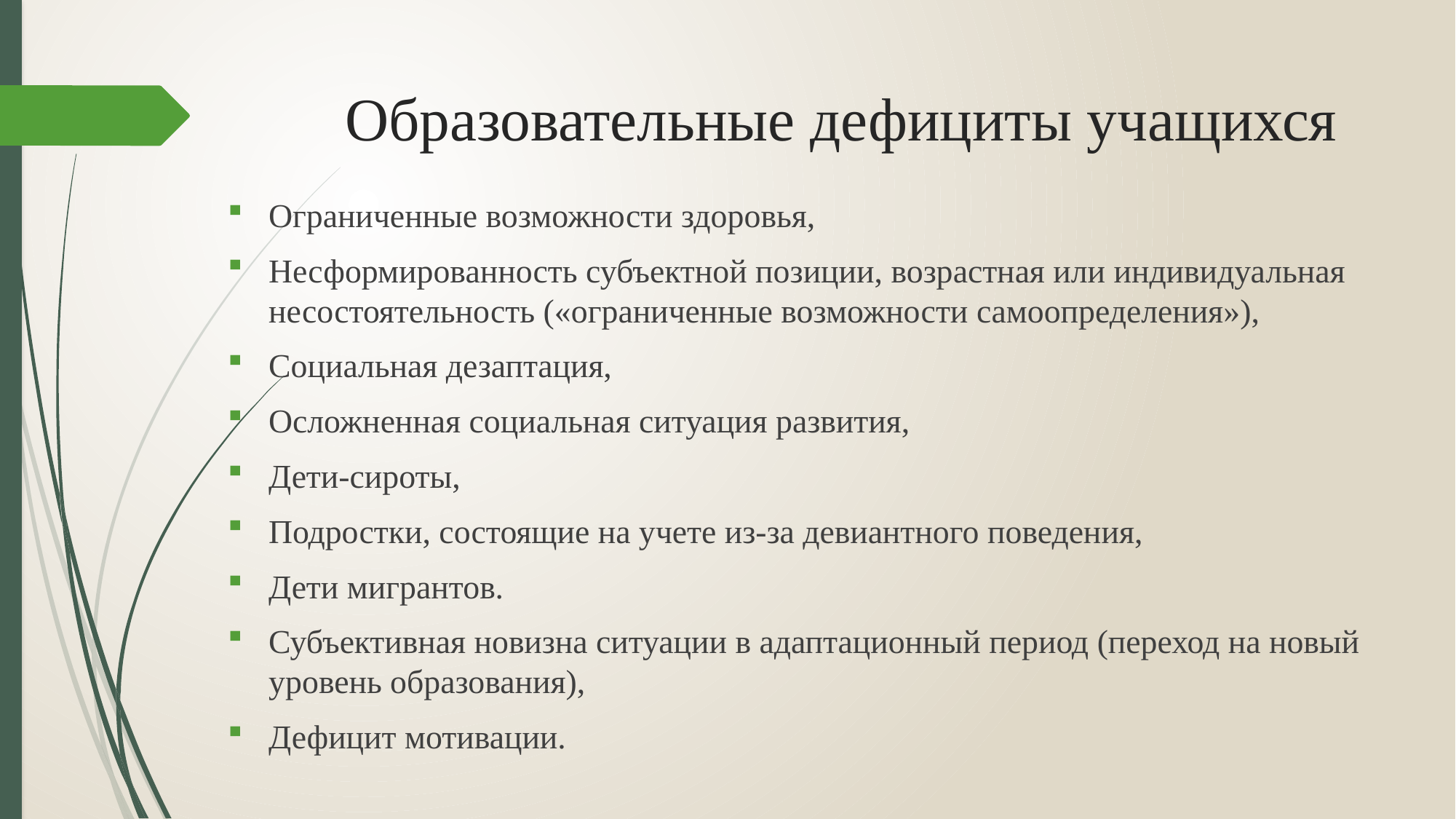

# Образовательные дефициты учащихся
Ограниченные возможности здоровья,
Несформированность субъектной позиции, возрастная или индивидуальная несостоятельность («ограниченные возможности самоопределения»),
Социальная дезаптация,
Осложненная социальная ситуация развития,
Дети-сироты,
Подростки, состоящие на учете из-за девиантного поведения,
Дети мигрантов.
Субъективная новизна ситуации в адаптационный период (переход на новый уровень образования),
Дефицит мотивации.